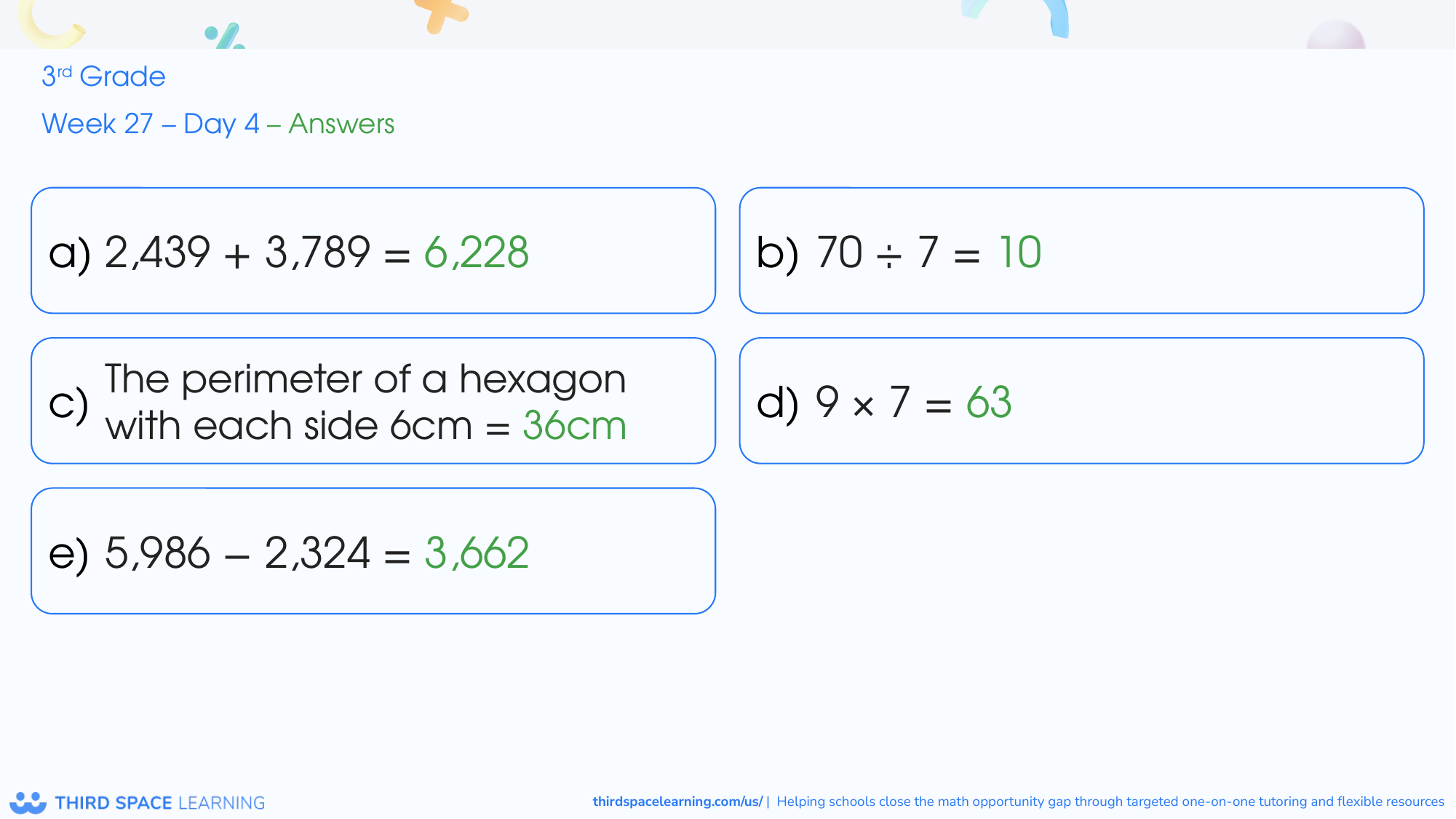

3rd Grade
Week 27 – Day 4 – Answers
2,439 + 3,789 = 6,228
70 ÷ 7 = 10
The perimeter of a hexagon with each side 6cm = 36cm
9 × 7 = 63
5,986 − 2,324 = 3,662